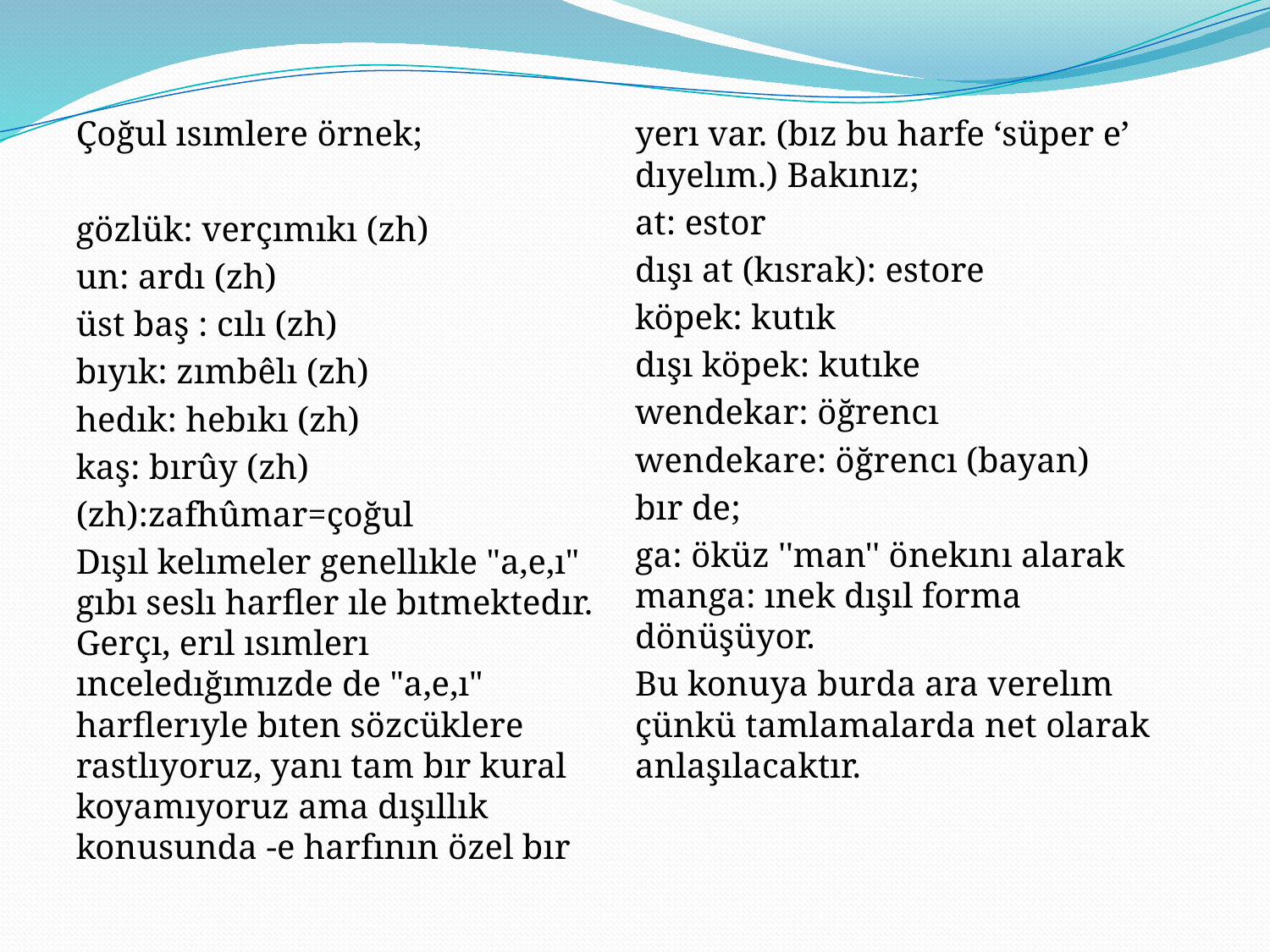

Çoğul ısımlere örnek;

gözlük: verçımıkı (zh)
un: ardı (zh)
üst baş : cılı (zh)
bıyık: zımbêlı (zh)
hedık: hebıkı (zh)
kaş: bırûy (zh)
(zh):zafhûmar=çoğul
Dışıl kelımeler genellıkle "a,e,ı" gıbı seslı harfler ıle bıtmektedır. Gerçı, erıl ısımlerı ınceledığımızde de "a,e,ı" harflerıyle bıten sözcüklere rastlıyoruz, yanı tam bır kural koyamıyoruz ama dışıllık konusunda -e harfının özel bır yerı var. (bız bu harfe ‘süper e’ dıyelım.) Bakınız;
at: estor
dışı at (kısrak): estore
köpek: kutık
dışı köpek: kutıke
wendekar: öğrencı
wendekare: öğrencı (bayan)
bır de;
ga: öküz ''man'' önekını alarak manga: ınek dışıl forma dönüşüyor.
Bu konuya burda ara verelım çünkü tamlamalarda net olarak anlaşılacaktır.